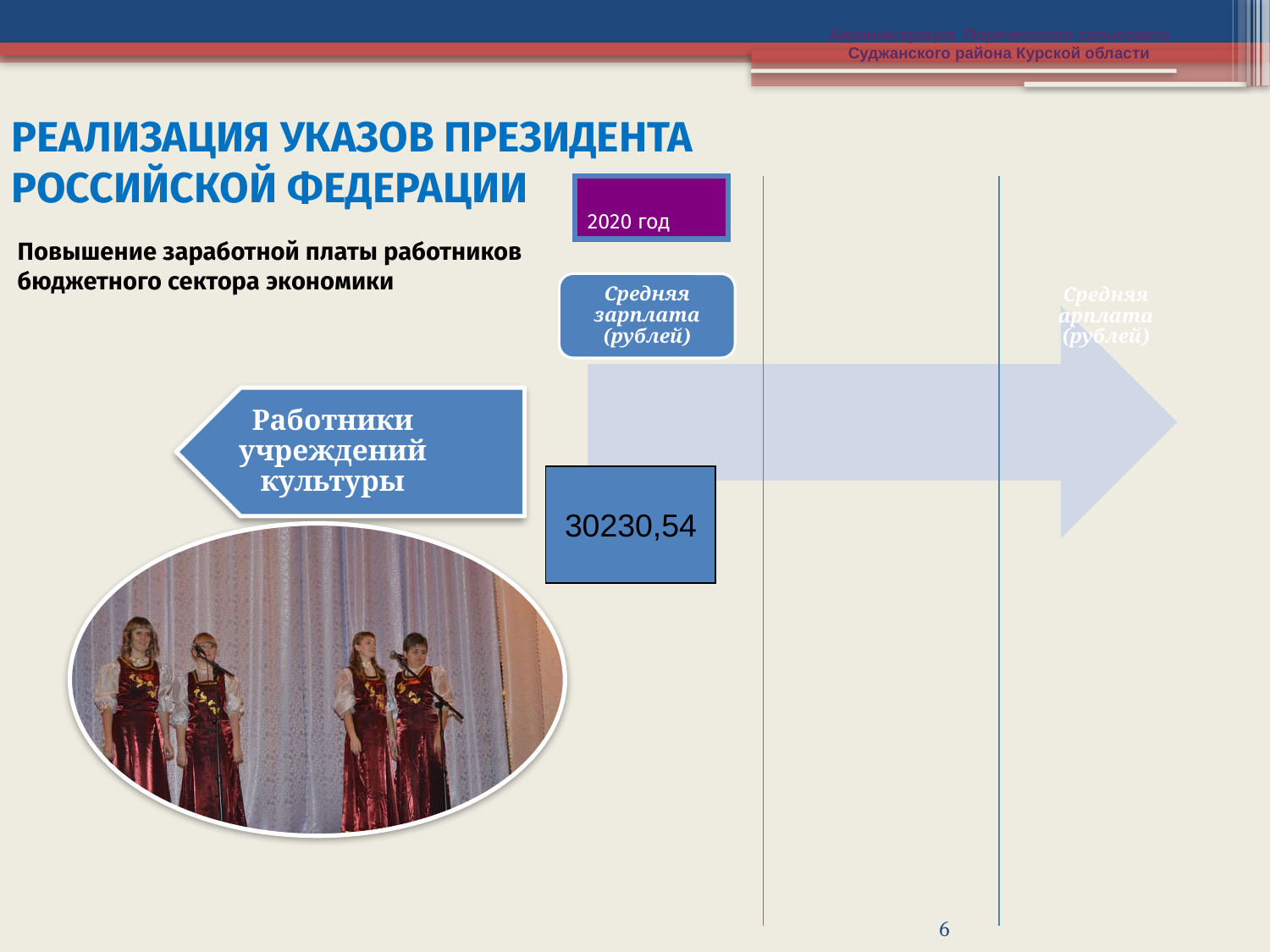

Администрация  Пореченского сельсовета Суджанского района Курской области
Реализация указов Президента
Российской Федерации

2020 год
Повышение заработной платы работников бюджетного сектора экономики

Средняя зарплата (рублей)
Средняя арплата (рублей)

Работники учреждений культуры
30230,54
6